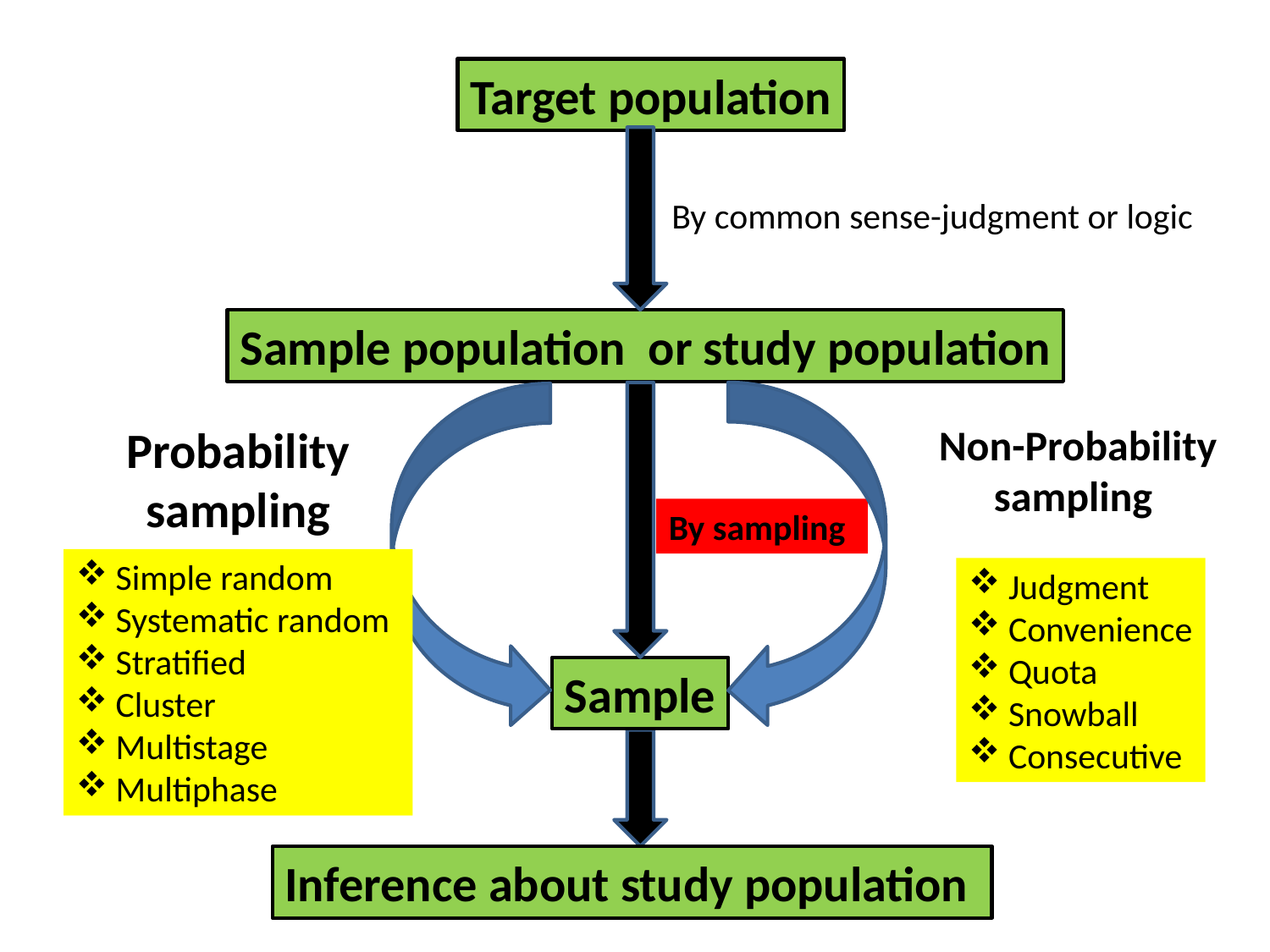

Target population

By common sense-judgment or logic
Sample population  or study population

Probability sampling
Non-Probability sampling
By sampling
Simple random
Systematic random
Stratified
Cluster
Multistage
Multiphase
Judgment
Convenience
Quota
Snowball
Consecutive
Sample

Inference about study population
Sampling by Dr. Irfan